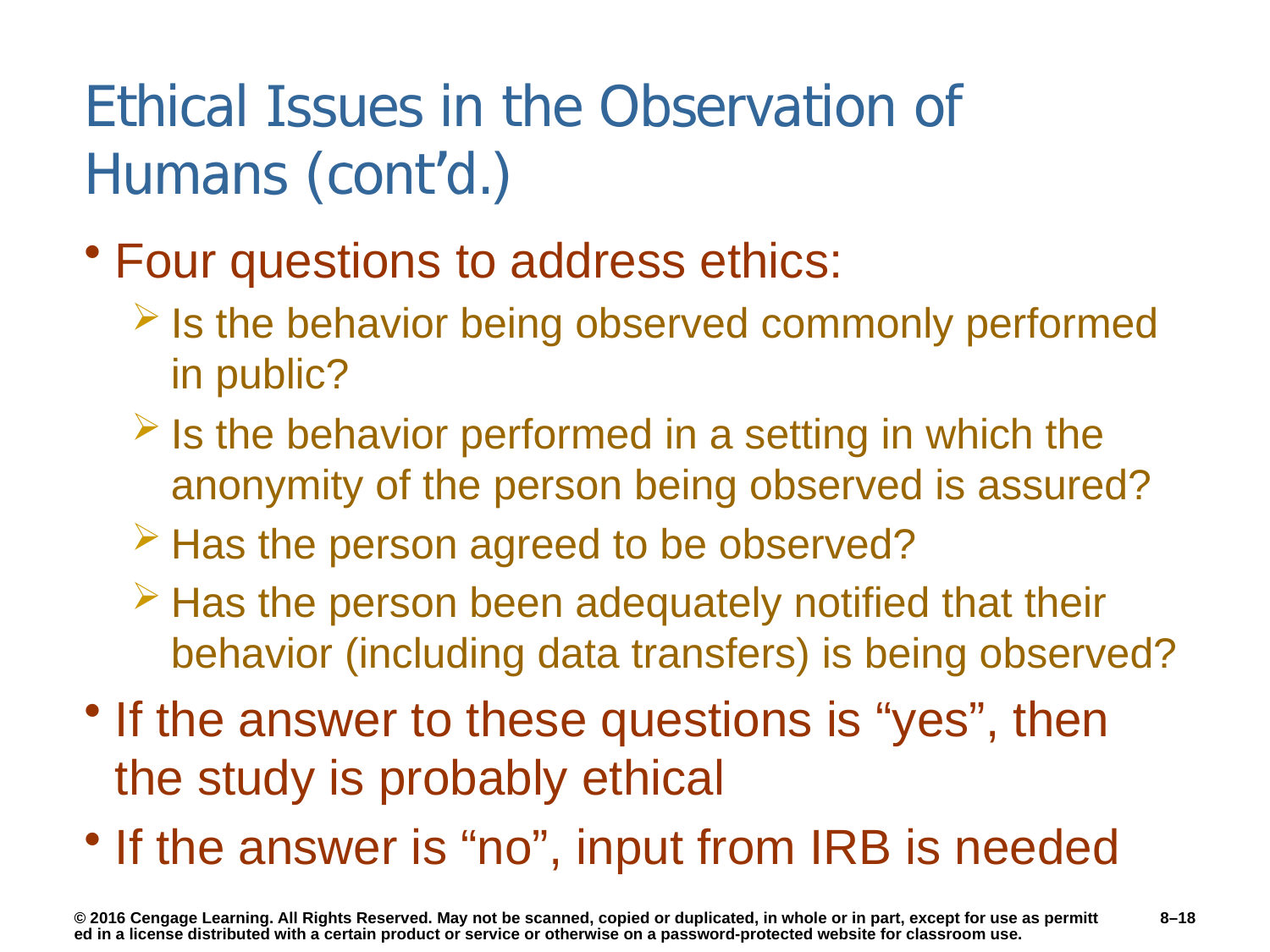

# Ethical Issues in the Observation of Humans (cont’d.)
Four questions to address ethics:
Is the behavior being observed commonly performed in public?
Is the behavior performed in a setting in which the anonymity of the person being observed is assured?
Has the person agreed to be observed?
Has the person been adequately notified that their behavior (including data transfers) is being observed?
If the answer to these questions is “yes”, then the study is probably ethical
If the answer is “no”, input from IRB is needed
8–18
© 2016 Cengage Learning. All Rights Reserved. May not be scanned, copied or duplicated, in whole or in part, except for use as permitted in a license distributed with a certain product or service or otherwise on a password-protected website for classroom use.